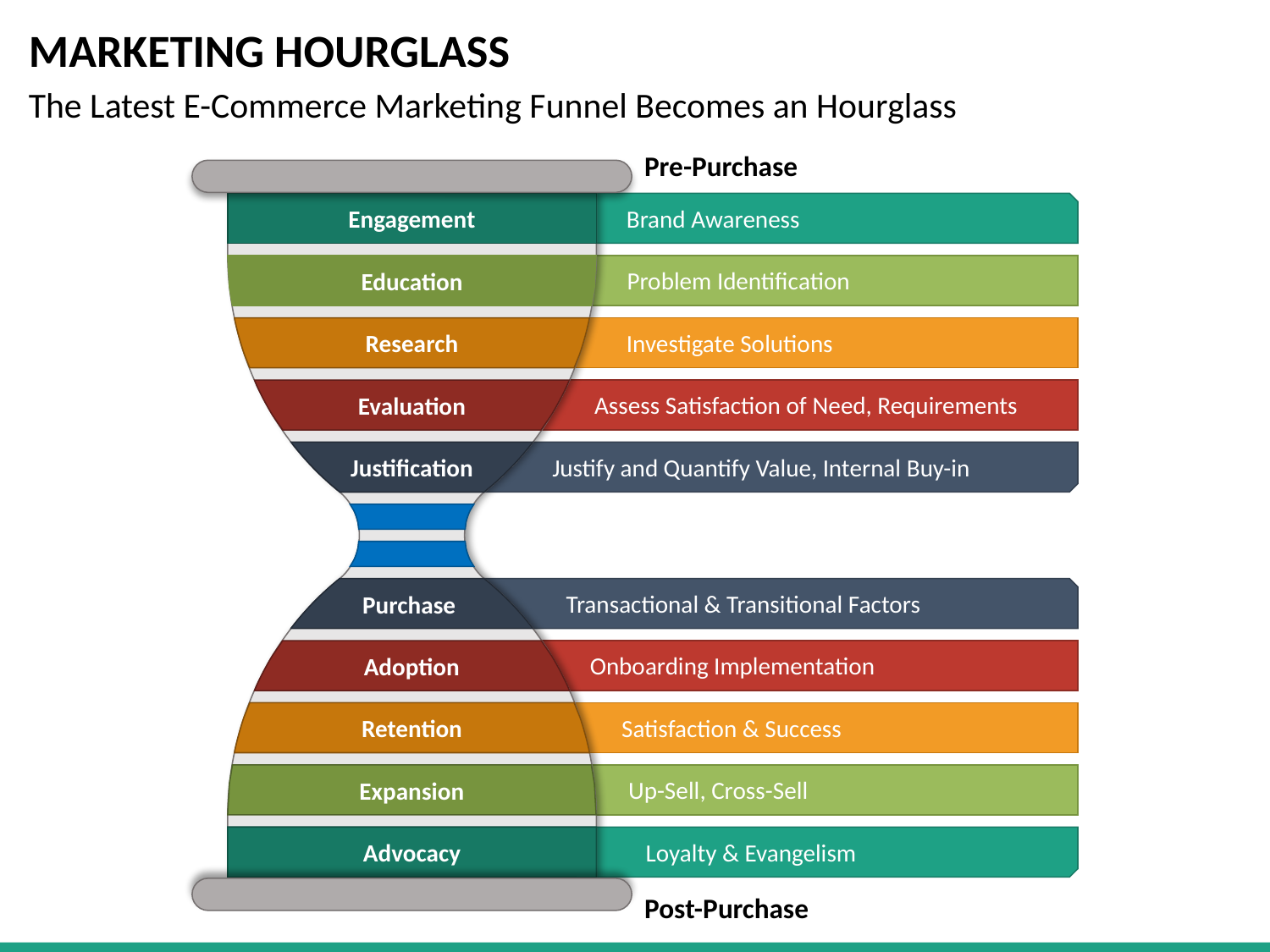

# MARKETING HOURGLASS
The Latest E-Commerce Marketing Funnel Becomes an Hourglass
Pre-Purchase

Engagement
Brand Awareness

Education
Problem Identification

Research
Investigate Solutions

Evaluation
Assess Satisfaction of Need, Requirements

Justification
Justify and Quantify Value, Internal Buy-in

Purchase
Transactional & Transitional Factors

Adoption
Onboarding Implementation

Retention
Satisfaction & Success

Expansion
Up-Sell, Cross-Sell

Advocacy
Loyalty & Evangelism

Post-Purchase